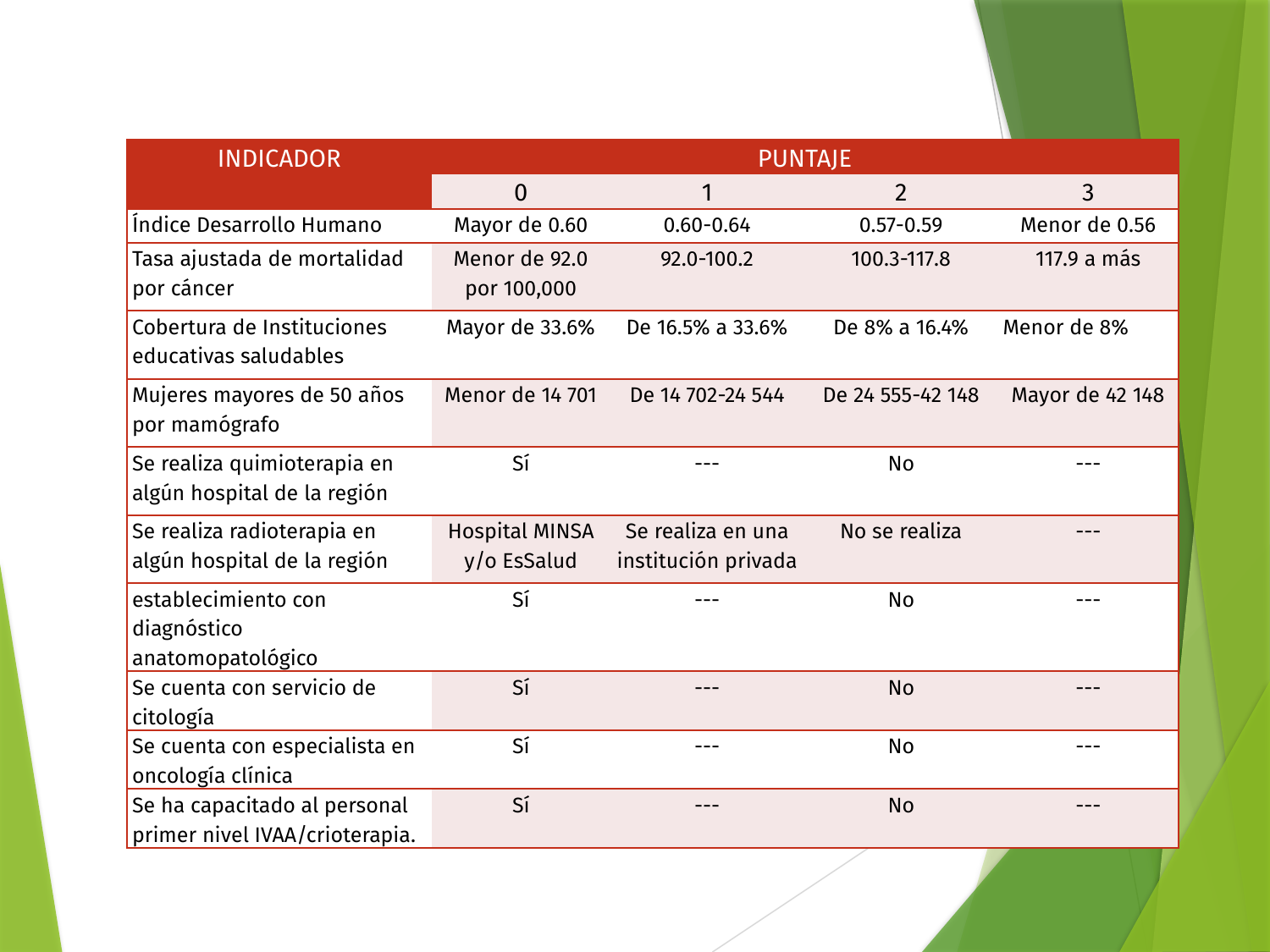

| INDICADOR | PUNTAJE |  |  |  |
| --- | --- | --- | --- | --- |
|  | 0 | 1 | 2 | 3 |
| Índice Desarrollo Humano | Mayor de 0.60 | 0.60-0.64 | 0.57-0.59 | Menor de 0.56 |
| Tasa ajustada de mortalidad por cáncer | Menor de 92.0 por 100,000 | 92.0-100.2 | 100.3-117.8 | 117.9 a más |
| Cobertura de Instituciones educativas saludables | Mayor de 33.6% | De 16.5% a 33.6% | De 8% a 16.4% | Menor de 8% |
| Mujeres mayores de 50 años por mamógrafo | Menor de 14 701 | De 14 702-24 544 | De 24 555-42 148 | Mayor de 42 148 |
| Se realiza quimioterapia en algún hospital de la región | Sí | --- | No | --- |
| Se realiza radioterapia en algún hospital de la región | Hospital MINSA y/o EsSalud | Se realiza en una institución privada | No se realiza | --- |
| establecimiento con diagnóstico anatomopatológico | Sí | --- | No | --- |
| Se cuenta con servicio de citología | Sí | --- | No | --- |
| Se cuenta con especialista en oncología clínica | Sí | --- | No | --- |
| Se ha capacitado al personal primer nivel IVAA/crioterapia. | Sí | --- | No | --- |